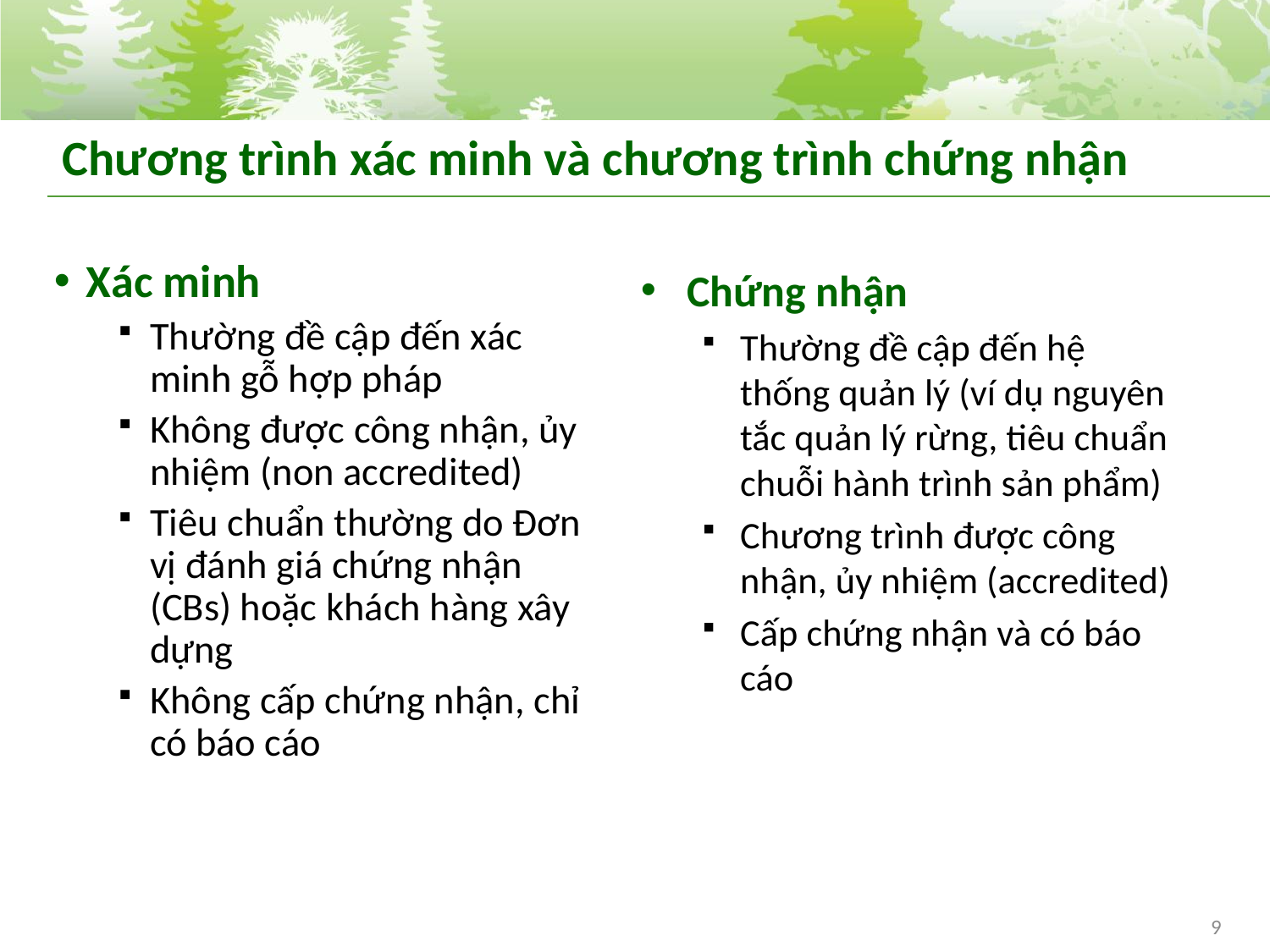

# Chương trình xác minh và chương trình chứng nhận
Xác minh
Thường đề cập đến xác minh gỗ hợp pháp
Không được công nhận, ủy nhiệm (non accredited)
Tiêu chuẩn thường do Đơn vị đánh giá chứng nhận (CBs) hoặc khách hàng xây dựng
Không cấp chứng nhận, chỉ có báo cáo
Chứng nhận
Thường đề cập đến hệ thống quản lý (ví dụ nguyên tắc quản lý rừng, tiêu chuẩn chuỗi hành trình sản phẩm)
Chương trình được công nhận, ủy nhiệm (accredited)
Cấp chứng nhận và có báo cáo
9